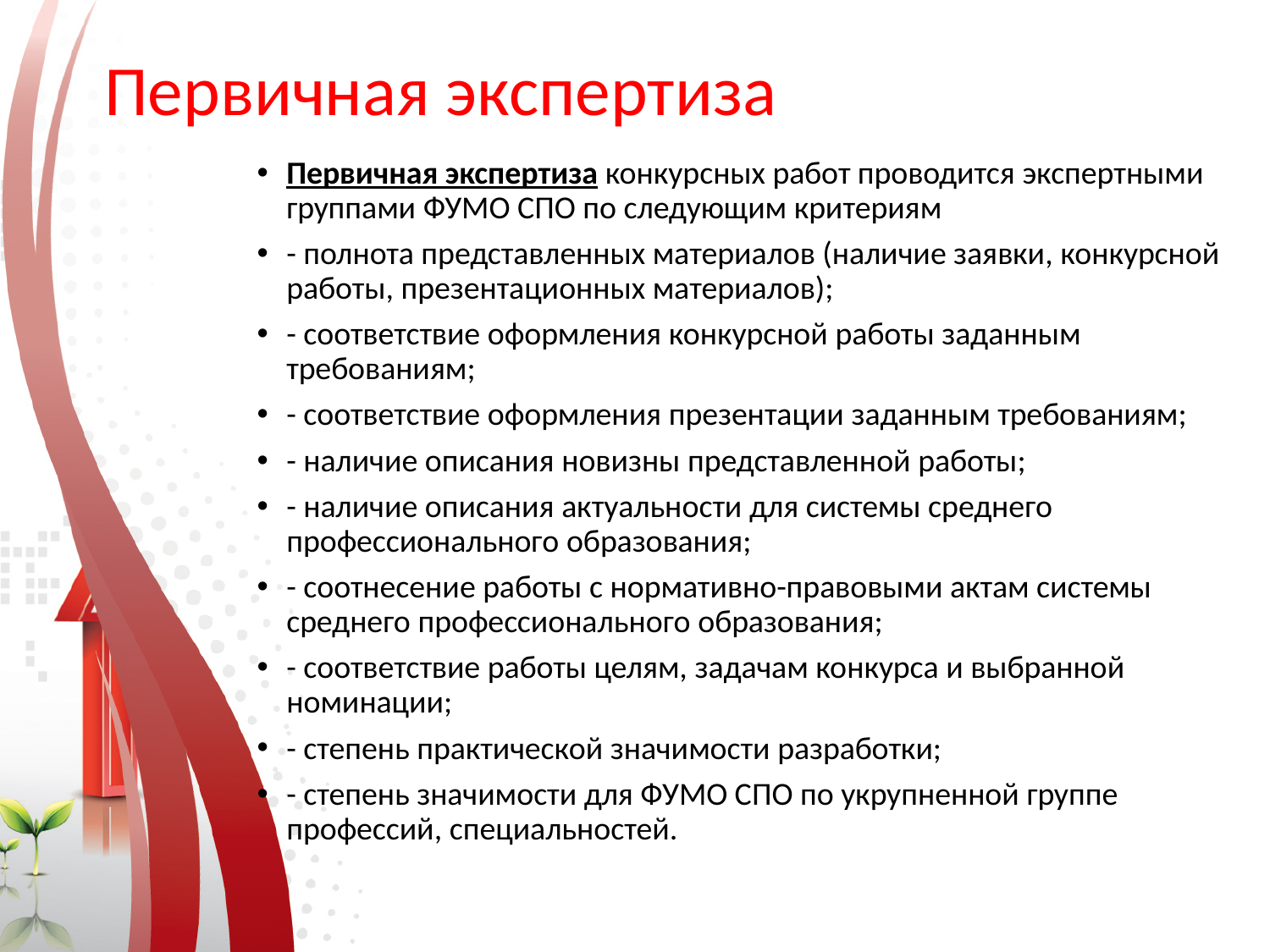

# Первичная экспертиза
Первичная экспертиза конкурсных работ проводится экспертными группами ФУМО СПО по следующим критериям
- полнота представленных материалов (наличие заявки, конкурсной работы, презентационных материалов);
- соответствие оформления конкурсной работы заданным требованиям;
- соответствие оформления презентации заданным требованиям;
- наличие описания новизны представленной работы;
- наличие описания актуальности для системы среднего профессионального образования;
- соотнесение работы с нормативно-правовыми актам системы среднего профессионального образования;
- соответствие работы целям, задачам конкурса и выбранной номинации;
- степень практической значимости разработки;
- степень значимости для ФУМО СПО по укрупненной группе профессий, специальностей.